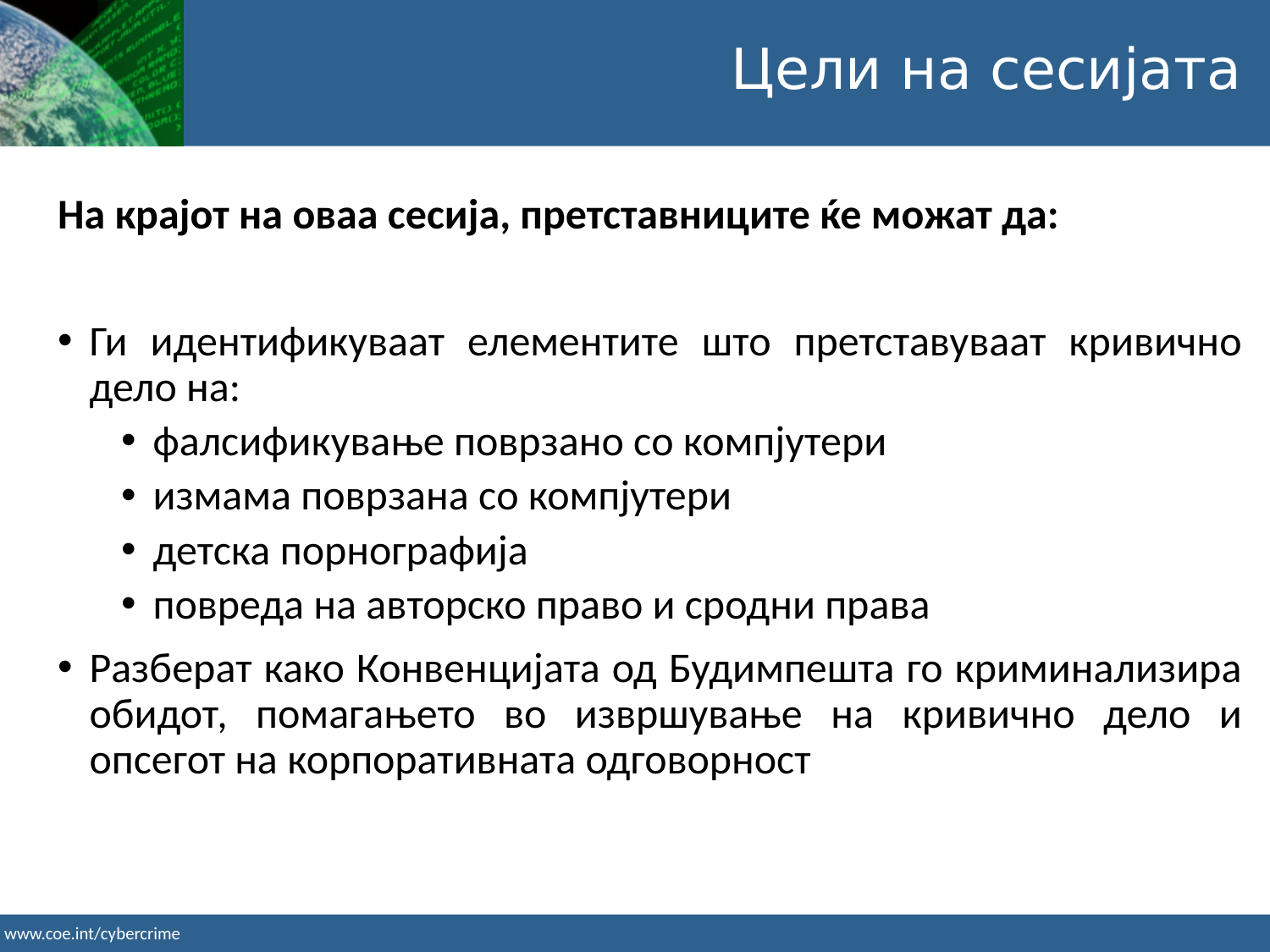

Цели на сесијата
На крајот на оваа сесија, претставниците ќе можат да:

Ги идентификуваат елементите што претставуваат кривично дело на:
фалсификување поврзано со компјутери
измама поврзана со компјутери
детска порнографија
повреда на авторско право и сродни права
Разберат како Конвенцијата од Будимпешта го криминализира обидот, помагањето во извршување на кривично дело и опсегот на корпоративната одговорност